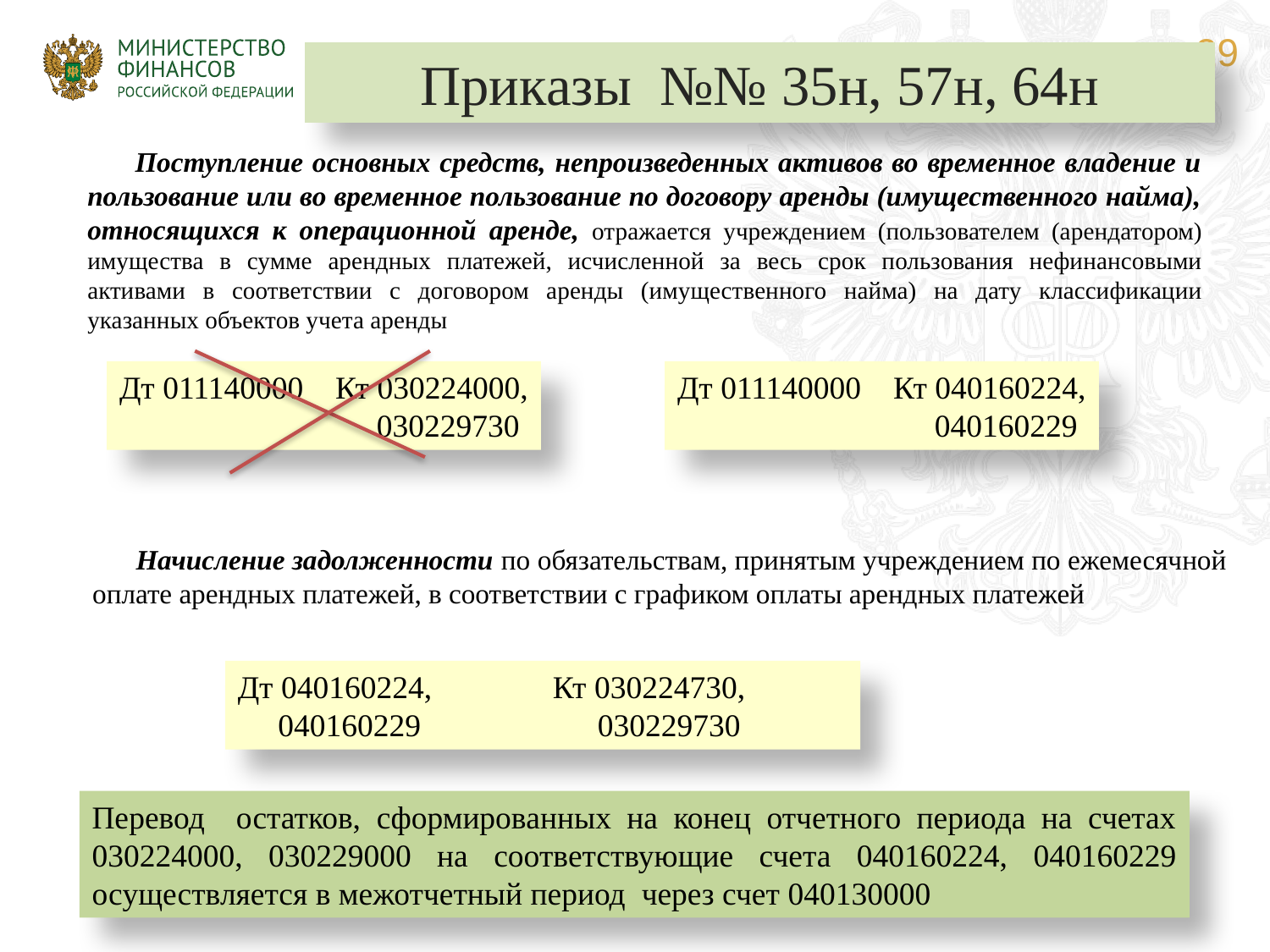

Приказы  №№ 35н, 57н, 64н
Поступление основных средств, непроизведенных активов во временное владение и пользование или во временное пользование по договору аренды (имущественного найма), относящихся к операционной аренде, отражается учреждением (пользователем (арендатором) имущества в сумме арендных платежей, исчисленной за весь срок пользования нефинансовыми активами в соответствии с договором аренды (имущественного найма) на дату классификации указанных объектов учета аренды

Дт 011140000    Кт 030224000,
                                030229730
Дт 011140000    Кт 040160224,
                                040160229

      Начисление задолженности по обязательствам, принятым учреждением по ежемесячной оплате арендных платежей, в соответствии с графиком оплаты арендных платежей
Дт 040160224,               Кт 030224730,
     040160229                      030229730
Перевод  остатков, сформированных на конец отчетного периода на счетах 030224000, 030229000 на соответствующие счета 040160224, 040160229 осуществляется в межотчетный период  через счет 040130000